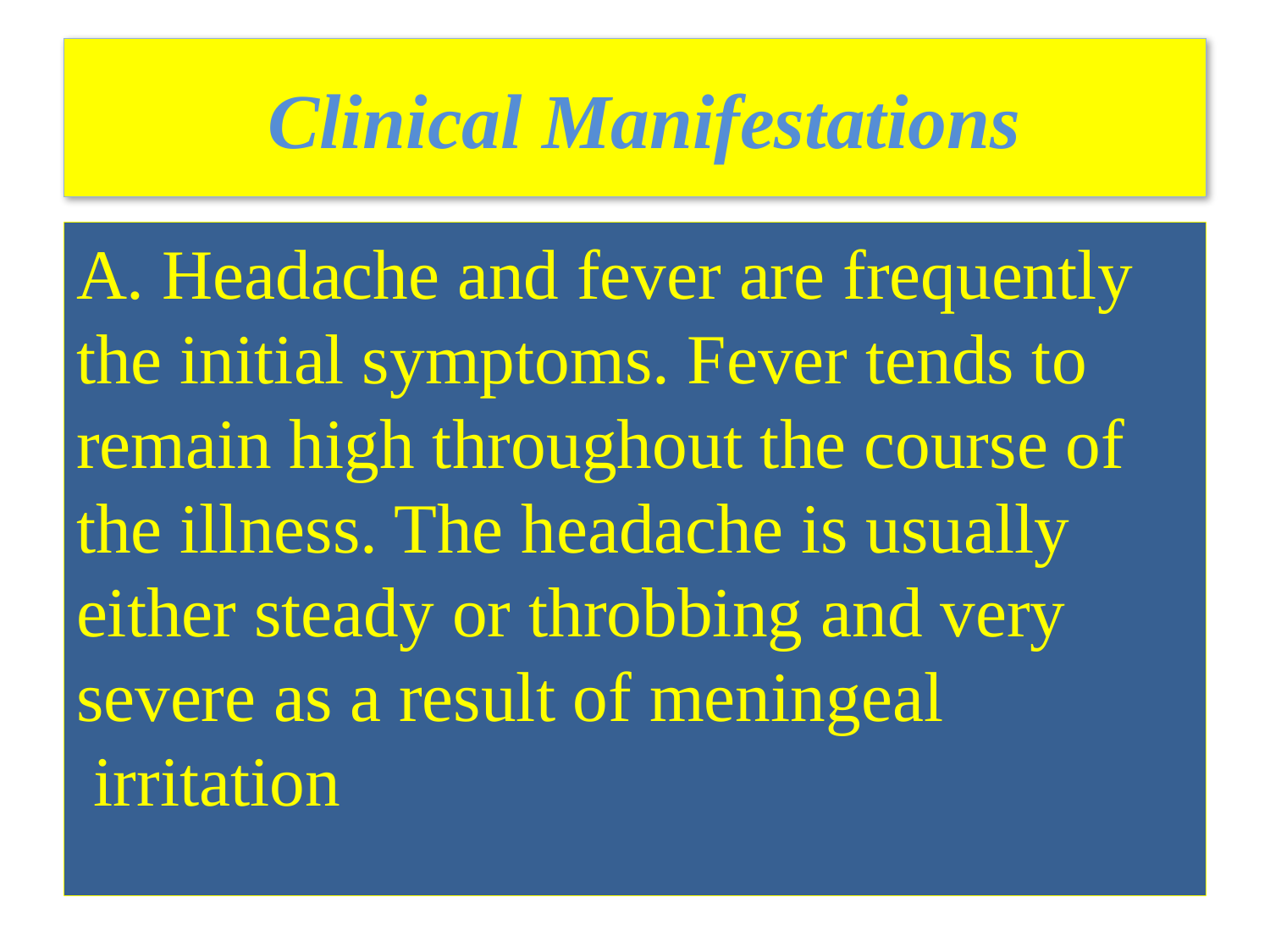

# Clinical Manifestations
A. Headache and fever are frequently the initial symptoms. Fever tends to remain high throughout the course of the illness. The headache is usually either steady or throbbing and very severe as a result of meningeal irritation